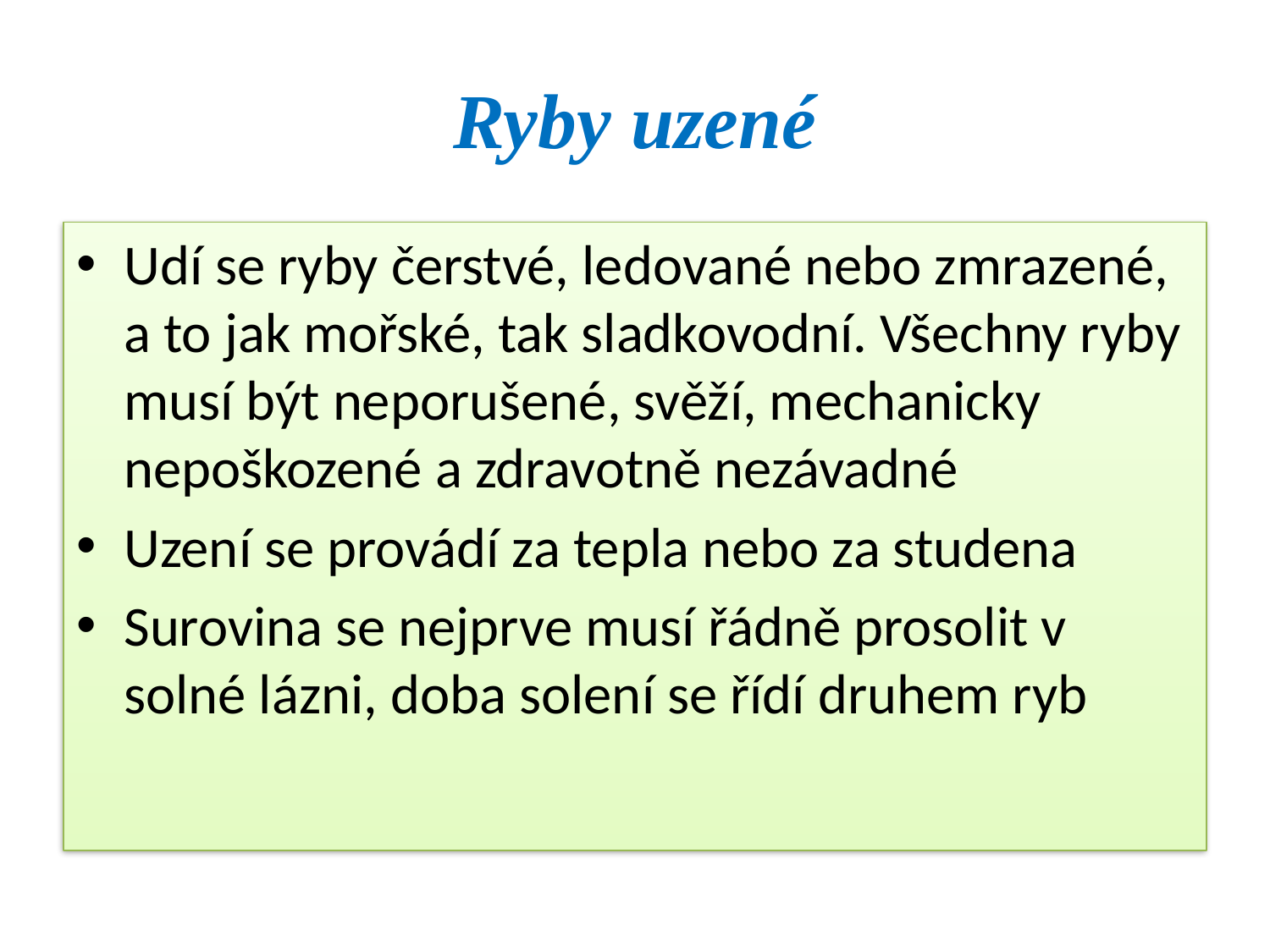

# Ryby uzené
Udí se ryby čerstvé, ledované nebo zmrazené, a to jak mořské, tak sladkovodní. Všechny ryby musí být neporušené, svěží, mechanicky nepoškozené a zdravotně nezávadné
Uzení se provádí za tepla nebo za studena
Surovina se nejprve musí řádně prosolit v solné lázni, doba solení se řídí druhem ryb